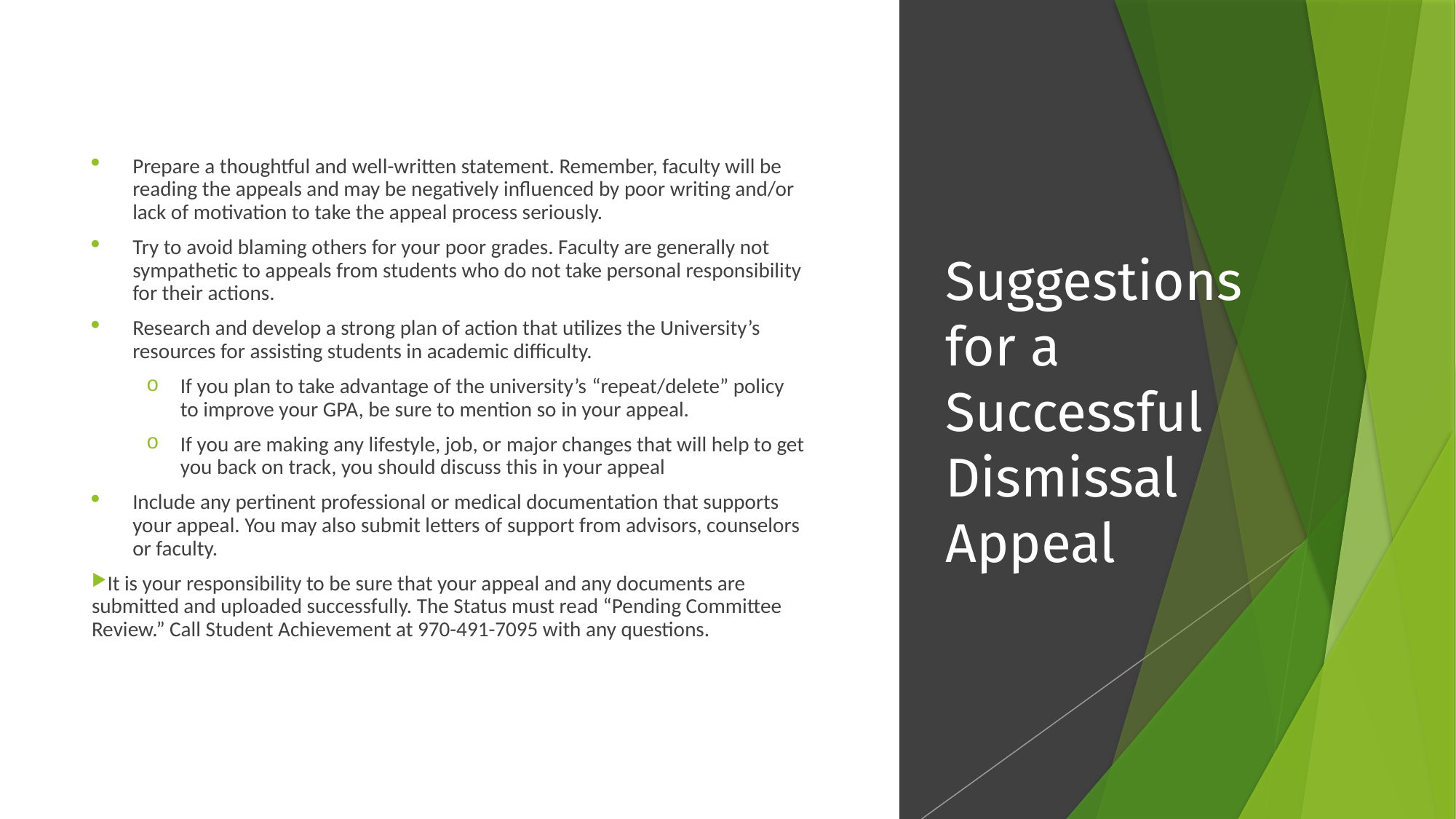

Prepare a thoughtful and well-written statement. Remember, faculty will be reading the appeals and may be negatively influenced by poor writing and/or lack of motivation to take the appeal process seriously.
Try to avoid blaming others for your poor grades. Faculty are generally not sympathetic to appeals from students who do not take personal responsibility for their actions.
Research and develop a strong plan of action that utilizes the University’s resources for assisting students in academic difficulty.
If you plan to take advantage of the university’s “repeat/delete” policy to improve your GPA, be sure to mention so in your appeal.
If you are making any lifestyle, job, or major changes that will help to get you back on track, you should discuss this in your appeal
Include any pertinent professional or medical documentation that supports your appeal. You may also submit letters of support from advisors, counselors or faculty.
It is your responsibility to be sure that your appeal and any documents are submitted and uploaded successfully. The Status must read “Pending Committee Review.” Call Student Achievement at 970-491-7095 with any questions.

# Suggestions for a Successful Dismissal Appeal